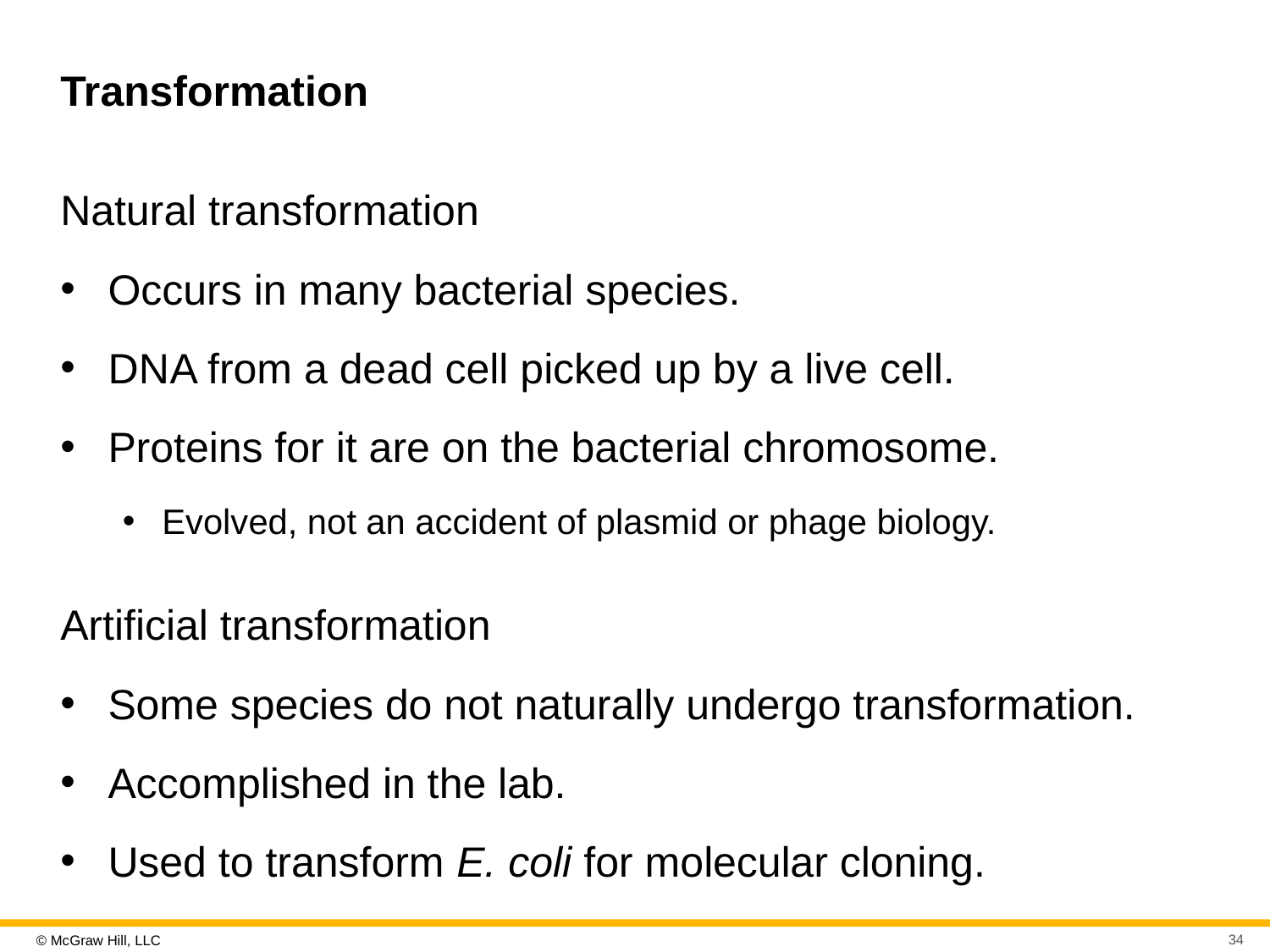

# Transformation
Natural transformation
Occurs in many bacterial species.
D N A from a dead cell picked up by a live cell.
Proteins for it are on the bacterial chromosome.
Evolved, not an accident of plasmid or phage biology.
Artificial transformation
Some species do not naturally undergo transformation.
Accomplished in the lab.
Used to transform E. coli for molecular cloning.
34